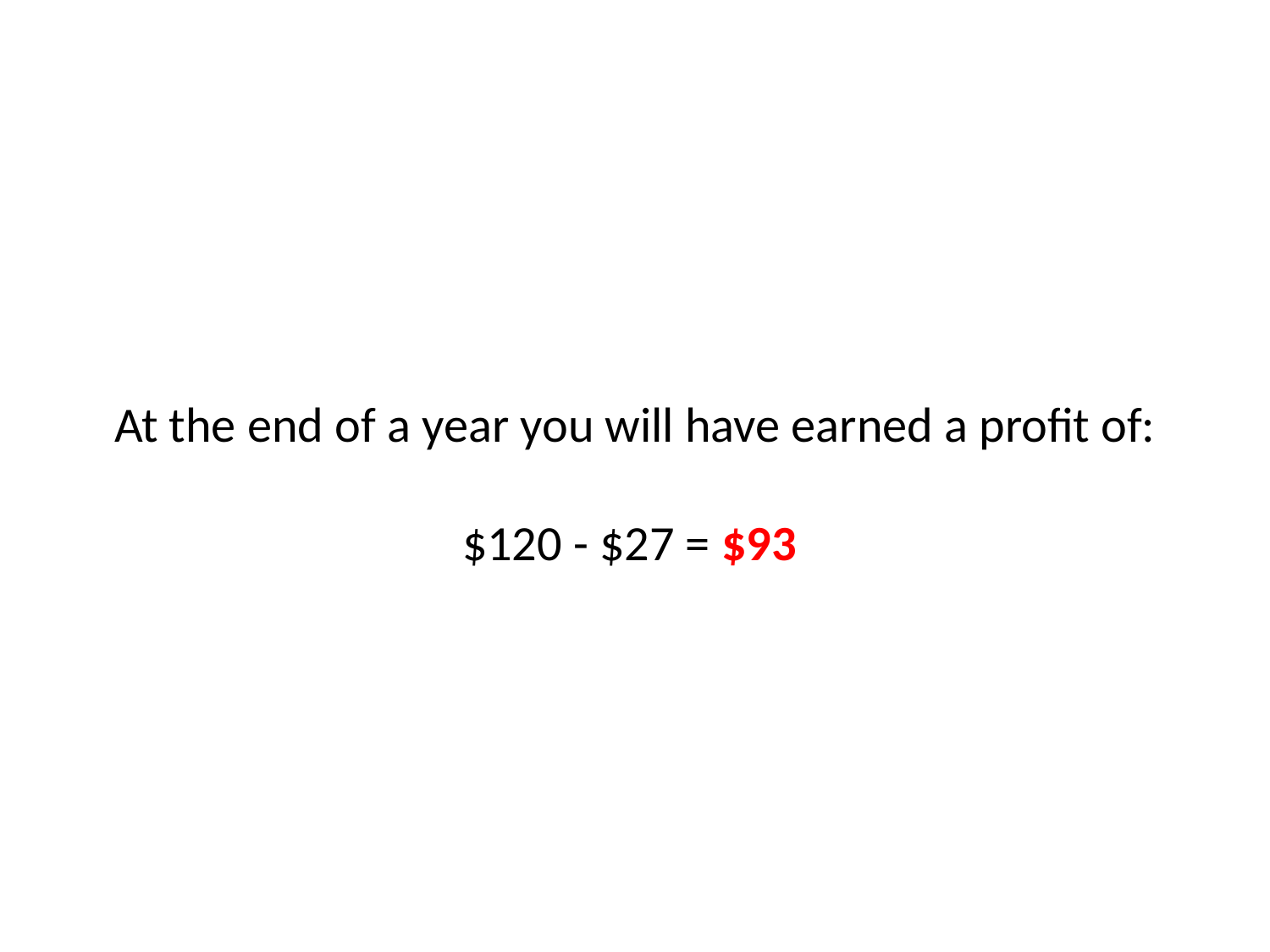

# At the end of a year you will have earned a profit of: $120 - $27 = $93